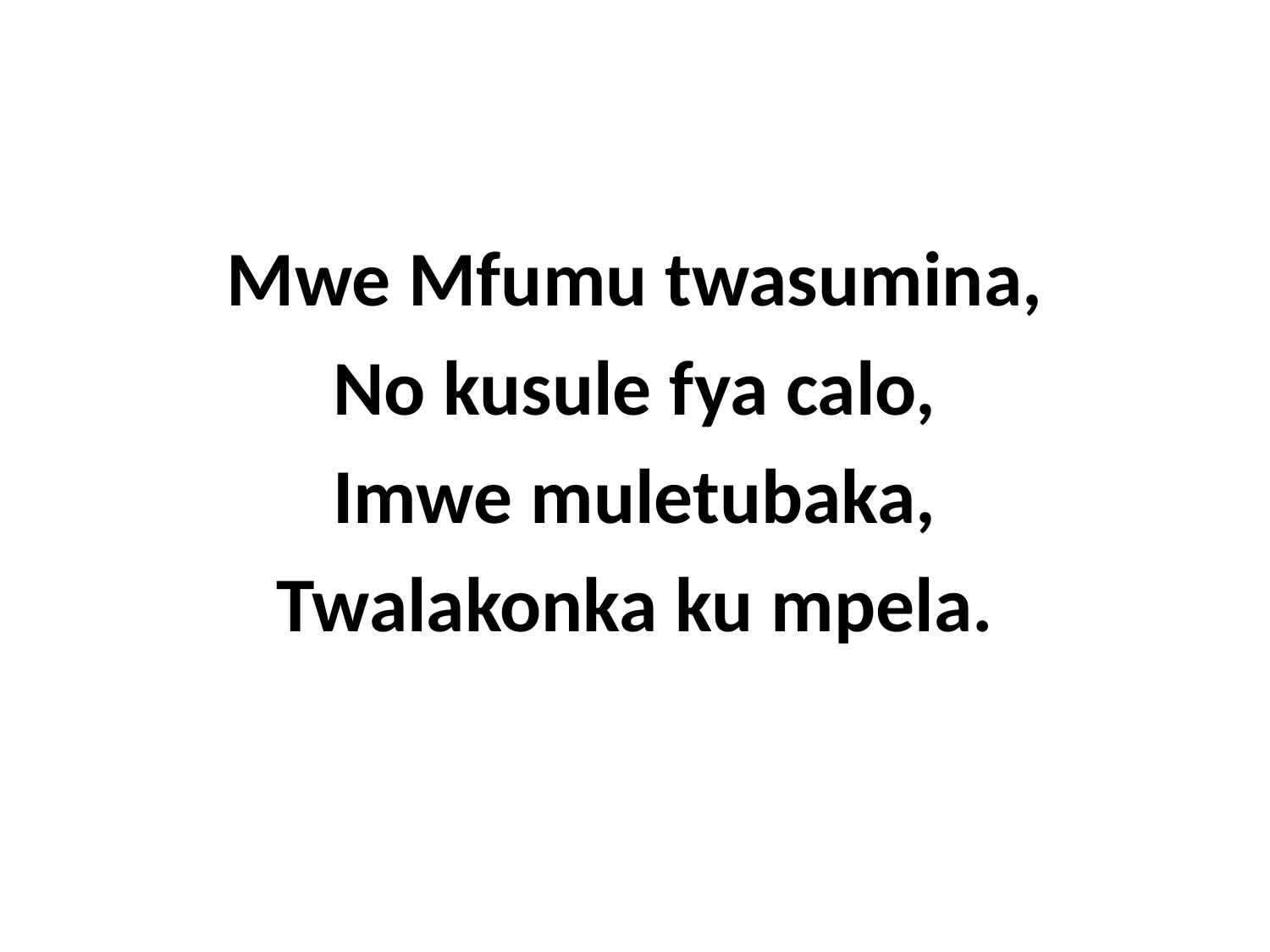

Mwe Mfumu twasumina,
No kusule fya calo,
Imwe muletubaka,
Twalakonka ku mpela.